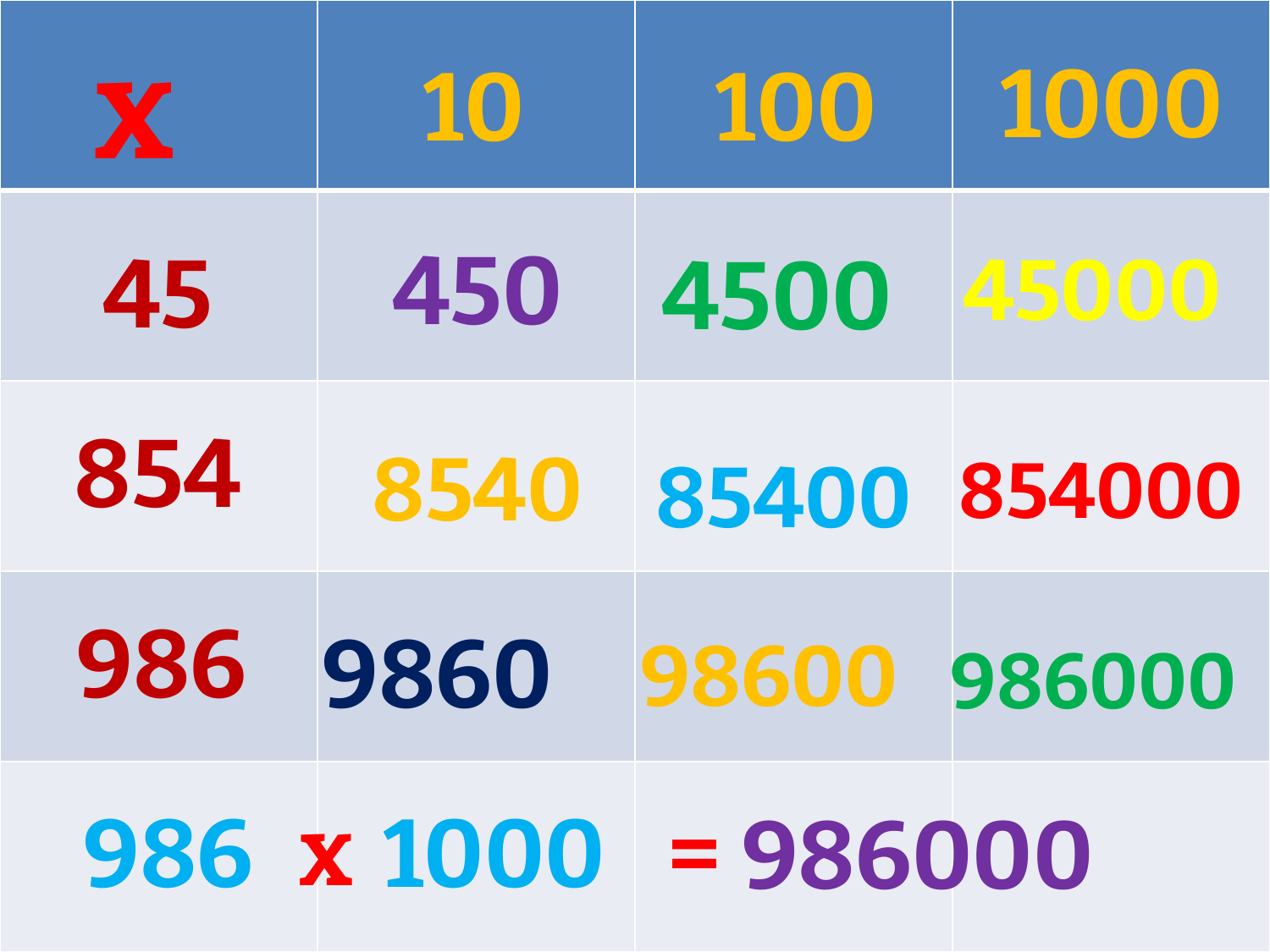

|  |  |  |  |
| --- | --- | --- | --- |
|  |  |  |  |
|  |  |  |  |
|  |  |  |  |
|  |  |  |  |
x
1000
10
100
450
45
4500
45000
#
854
854000
8540
85400
986
98600
9860
986000
x
986
1000
=
986000